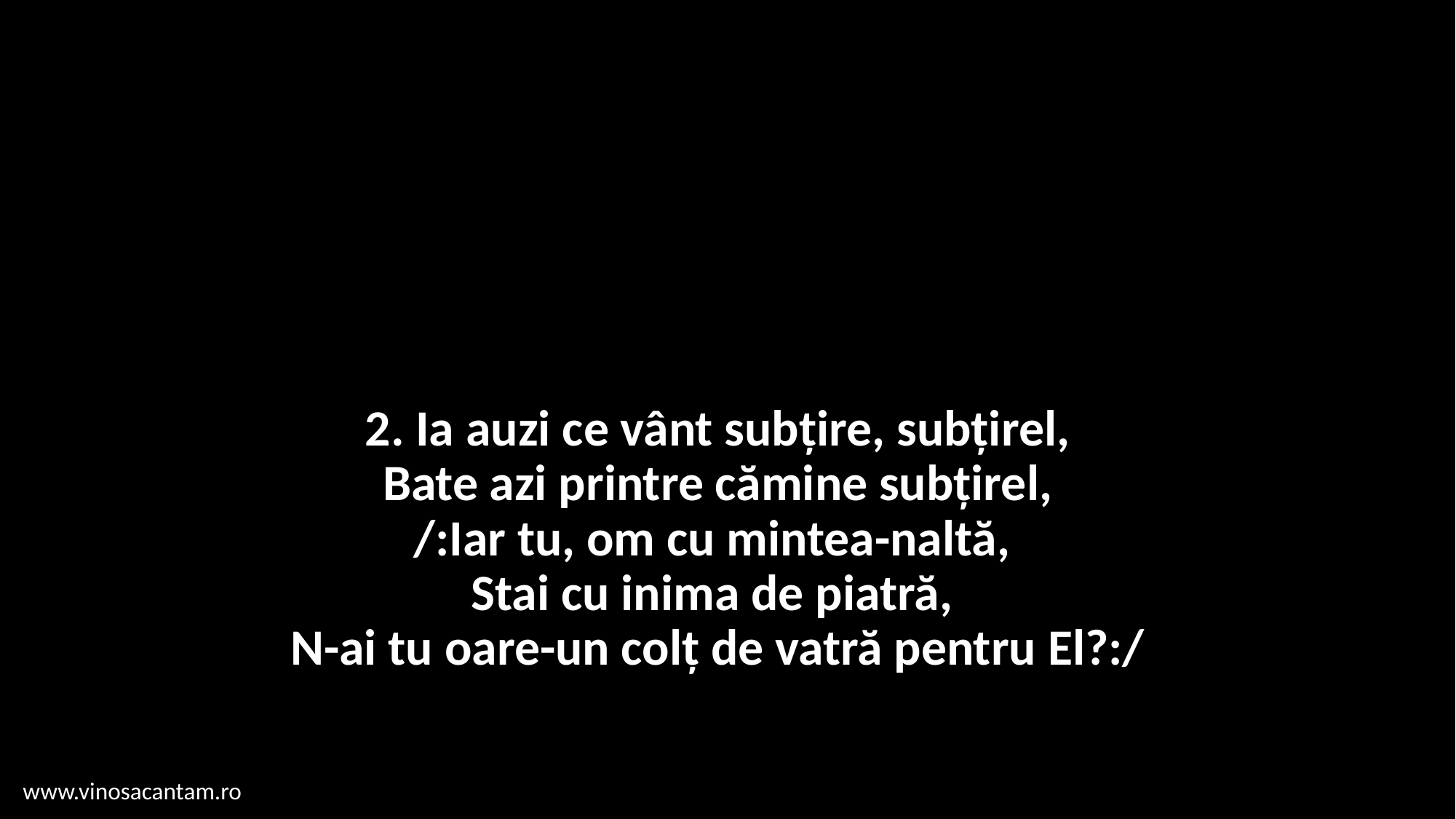

# 2. Ia auzi ce vânt subțire, subțirel, Bate azi printre cămine subțirel, /:Iar tu, om cu mintea-naltă, Stai cu inima de piatră, N-ai tu oare-un colț de vatră pentru El?:/
www.vinosacantam.ro